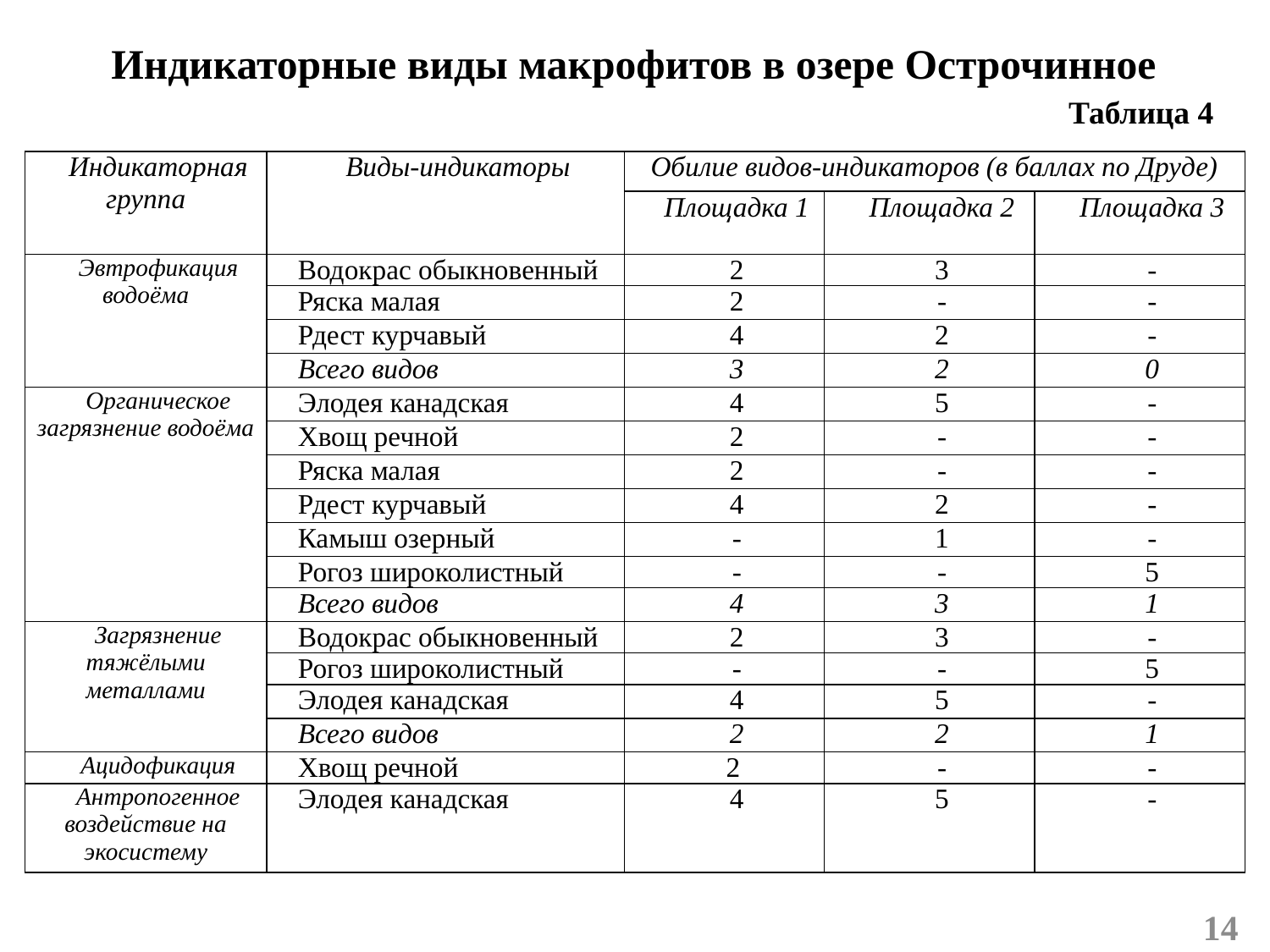

# Индикаторные виды макрофитов в озере Острочинное
Таблица 4
| Индикаторная группа | Виды-индикаторы | Обилие видов-индикаторов (в баллах по Друде) |  |  |
| --- | --- | --- | --- | --- |
|  |  | Площадка 1 | Площадка 2 | Площадка 3 |
| Эвтрофикация водоёма | Водокрас обыкновенный | 2 | 3 | - |
|  | Ряска малая | 2 | - | - |
|  | Рдест курчавый | 4 | 2 | - |
|  | Всего видов | 3 | 2 | 0 |
| Органическое загрязнение водоёма | Элодея канадская | 4 | 5 | - |
|  | Хвощ речной | 2 | - | - |
|  | Ряска малая | 2 | - | - |
|  | Рдест курчавый | 4 | 2 | - |
|  | Камыш озерный | - | 1 | - |
|  | Рогоз широколистный | - | - | 5 |
|  | Всего видов | 4 | 3 | 1 |
| Загрязнение тяжёлыми металлами | Водокрас обыкновенный | 2 | 3 | - |
|  | Рогоз широколистный | - | - | 5 |
|  | Элодея канадская | 4 | 5 | - |
|  | Всего видов | 2 | 2 | 1 |
| Ацидофикация | Хвощ речной | 2 | - | - |
| Антропогенное воздействие на экосистему | Элодея канадская | 4 | 5 | - |
14